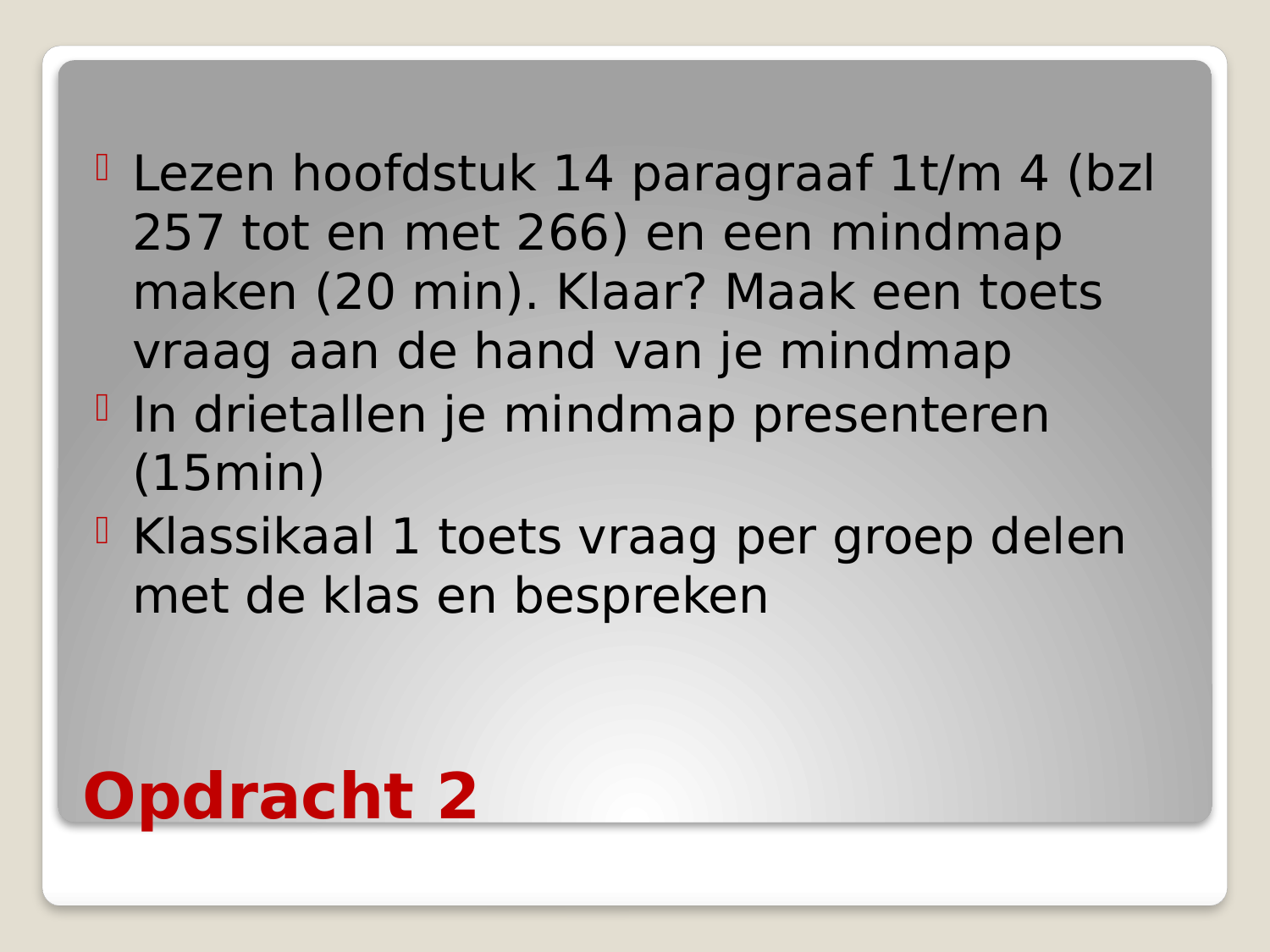

Lezen hoofdstuk 14 paragraaf 1t/m 4 (bzl 257 tot en met 266) en een mindmap maken (20 min). Klaar? Maak een toets vraag aan de hand van je mindmap
In drietallen je mindmap presenteren (15min)
Klassikaal 1 toets vraag per groep delen met de klas en bespreken
# Opdracht 2